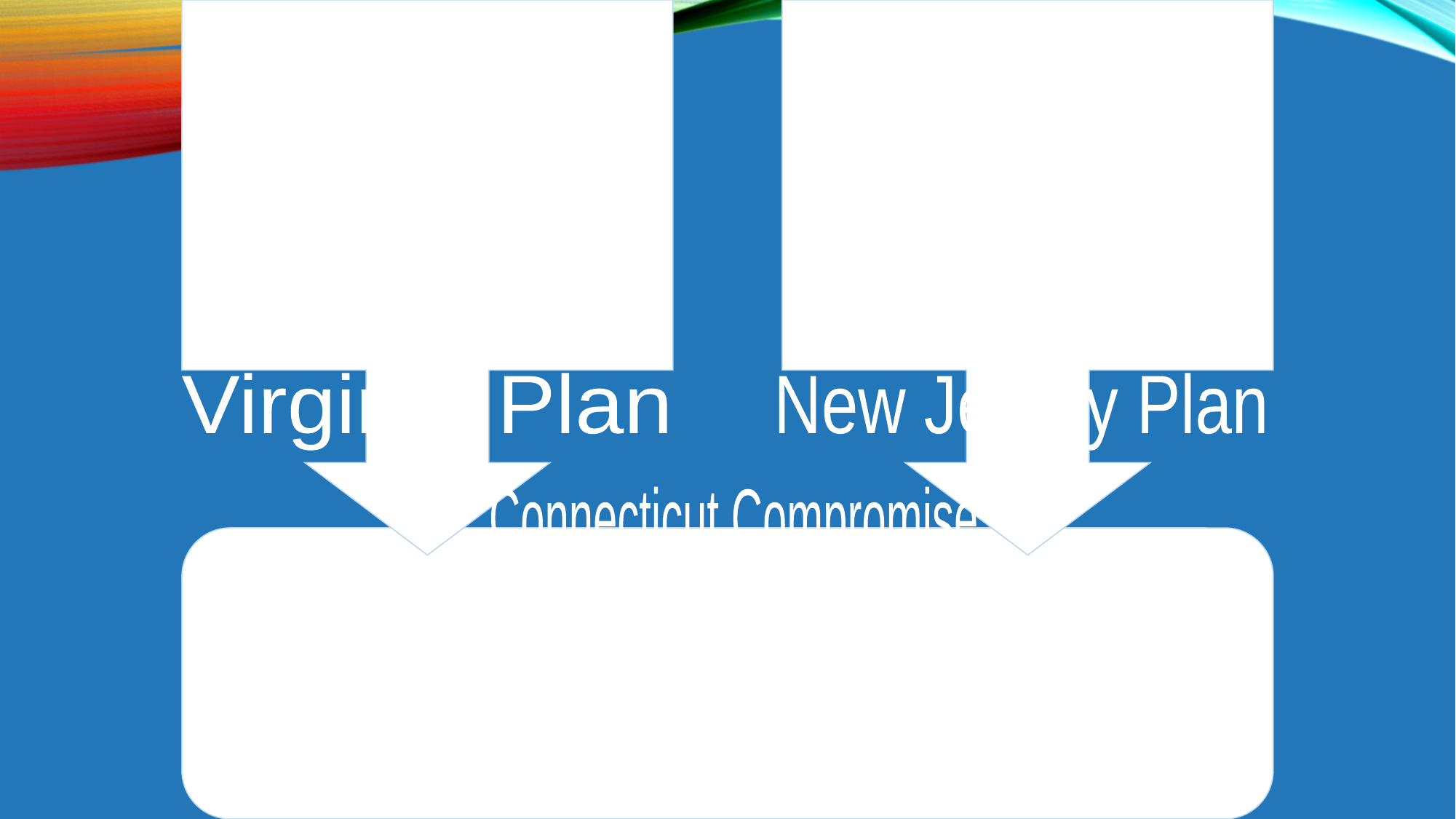

Virginia Plan
New Jersey Plan
Connecticut Compromise